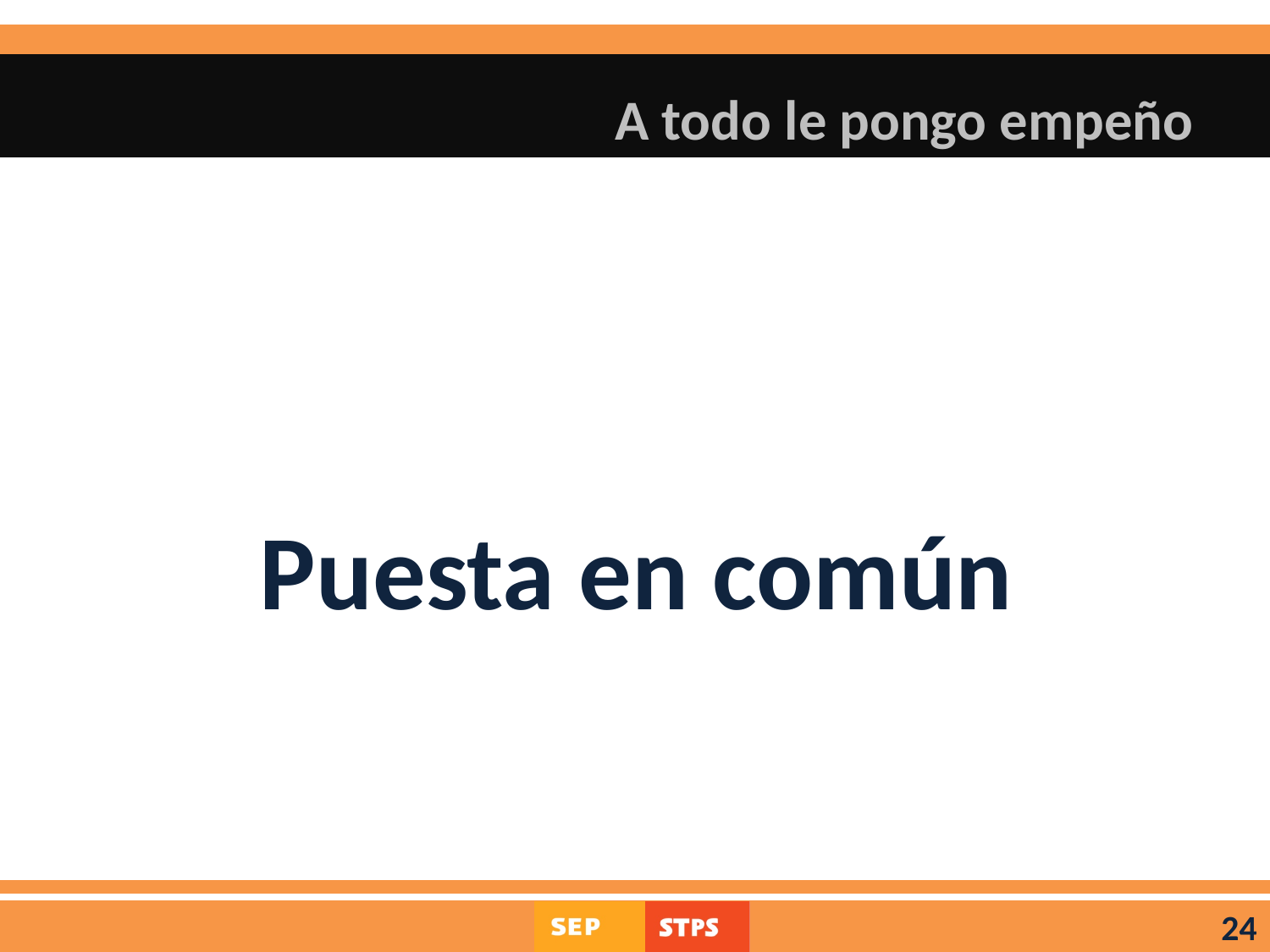

# A todo le pongo empeño
Puesta en común
24